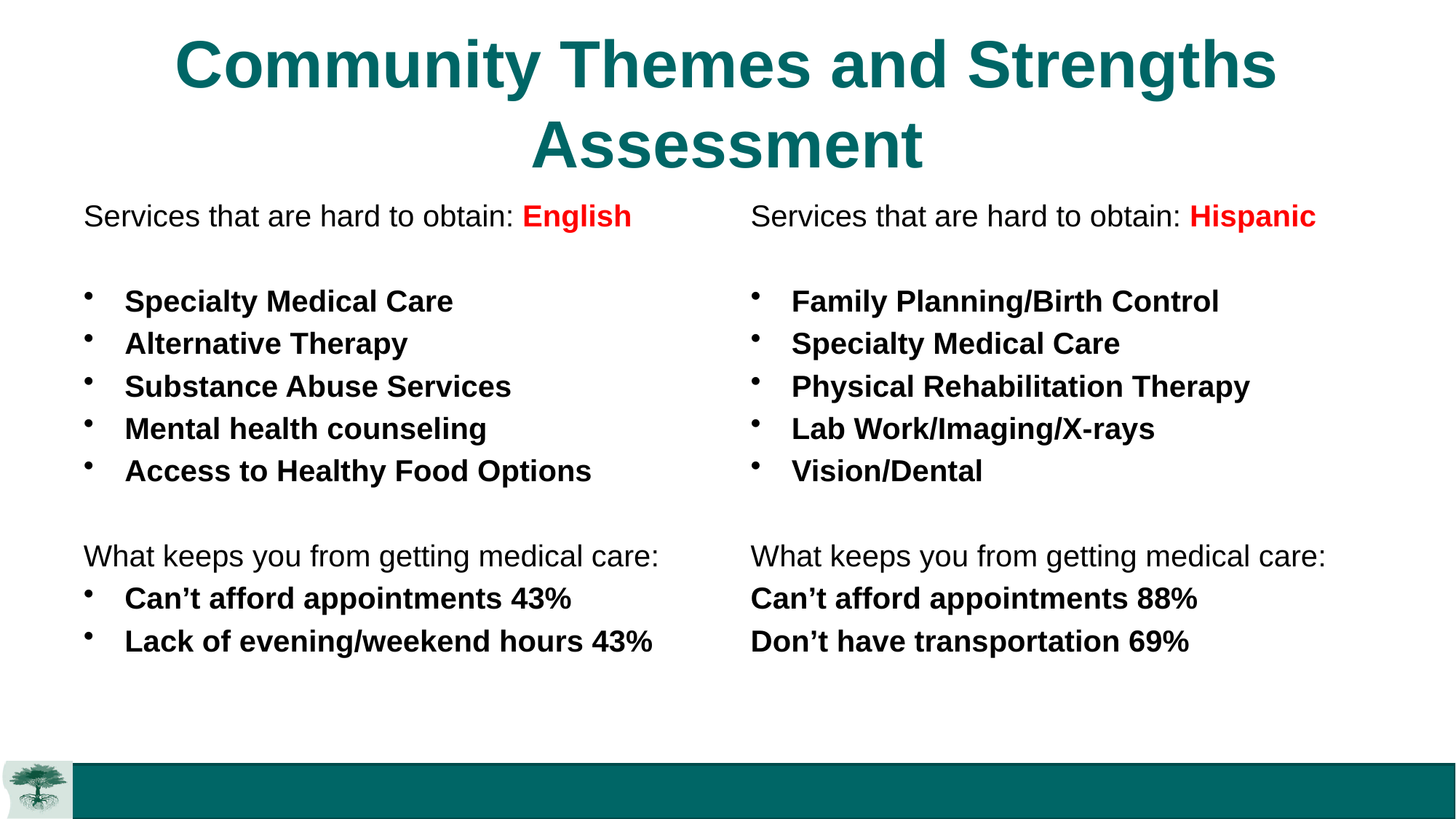

# Community Themes and Strengths Assessment
Services that are hard to obtain: English

Specialty Medical Care
Alternative Therapy
Substance Abuse Services
Mental health counseling
Access to Healthy Food Options

What keeps you from getting medical care:
Can’t afford appointments 43%
Lack of evening/weekend hours 43%
Services that are hard to obtain: Hispanic

Family Planning/Birth Control
Specialty Medical Care
Physical Rehabilitation Therapy
Lab Work/Imaging/X-rays
Vision/Dental

What keeps you from getting medical care:
Can’t afford appointments 88%
Don’t have transportation 69%